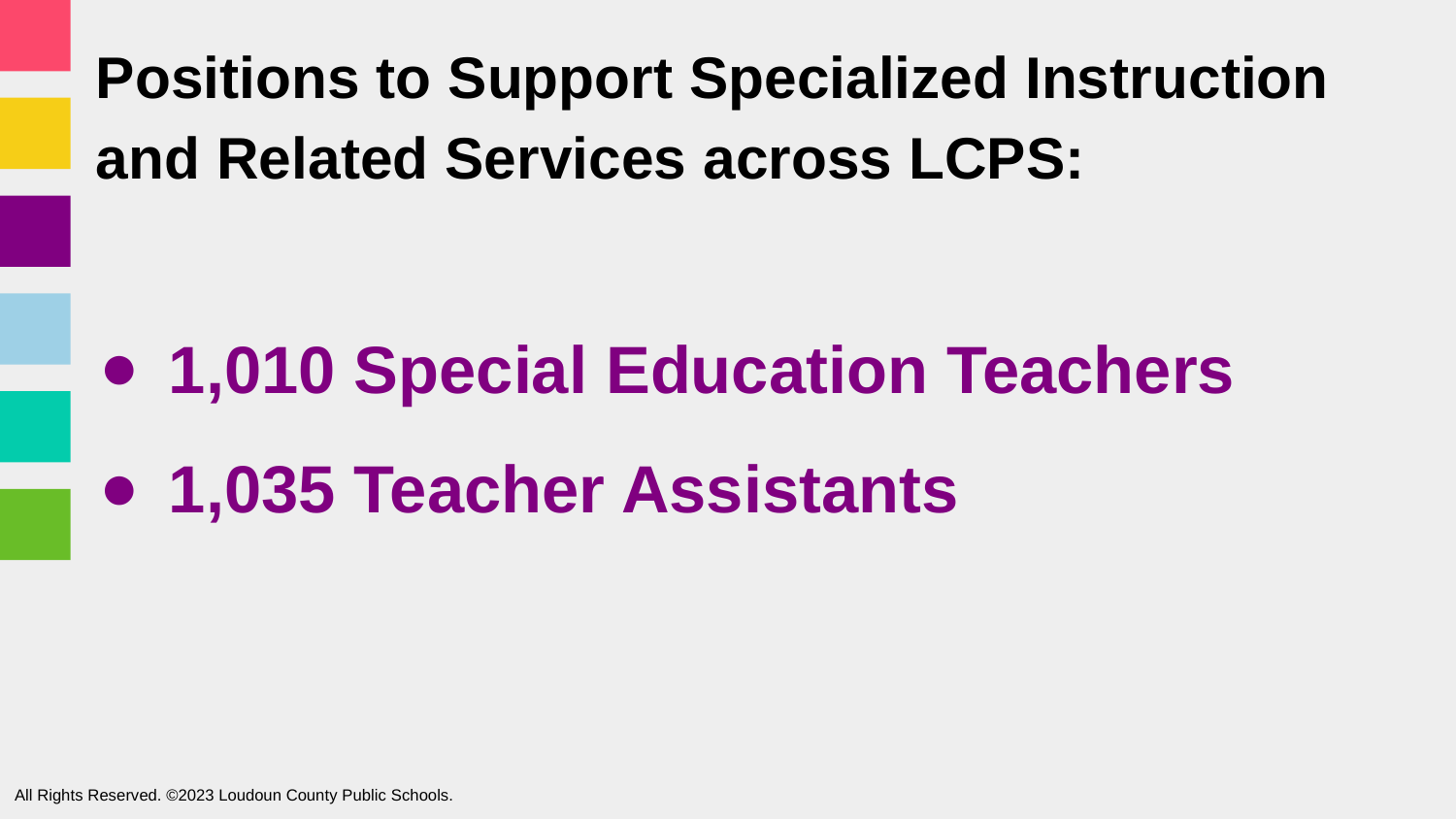

Positions to Support Specialized Instruction and Related Services across LCPS:
# 1,010 Special Education Teachers
1,035 Teacher Assistants